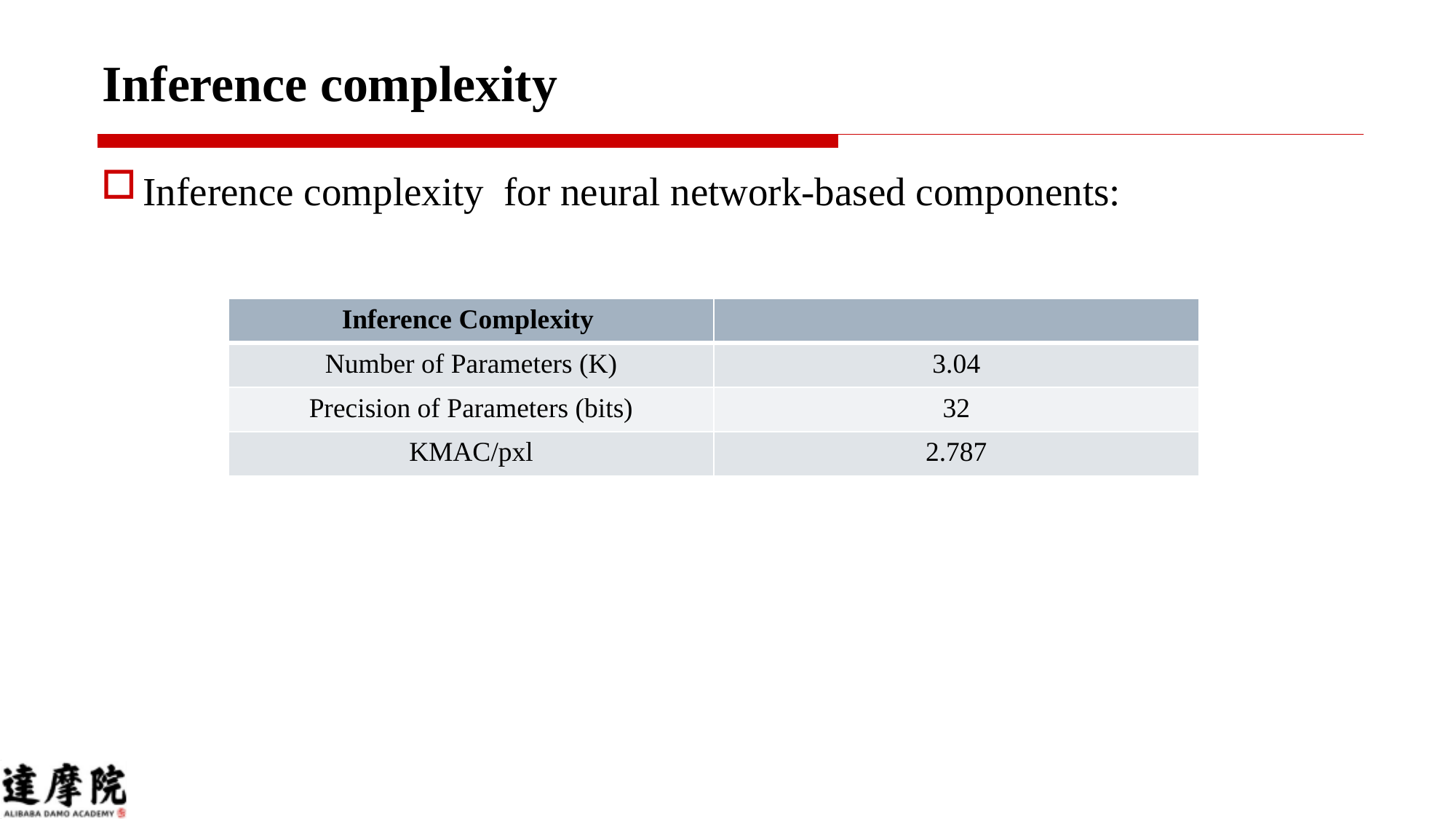

# Inference complexity
Inference complexity  for neural network-based components:

| Inference Complexity |  |
| --- | --- |
| Number of Parameters (K) | 3.04 |
| Precision of Parameters (bits) | 32 |
| KMAC/pxl | 2.787 |